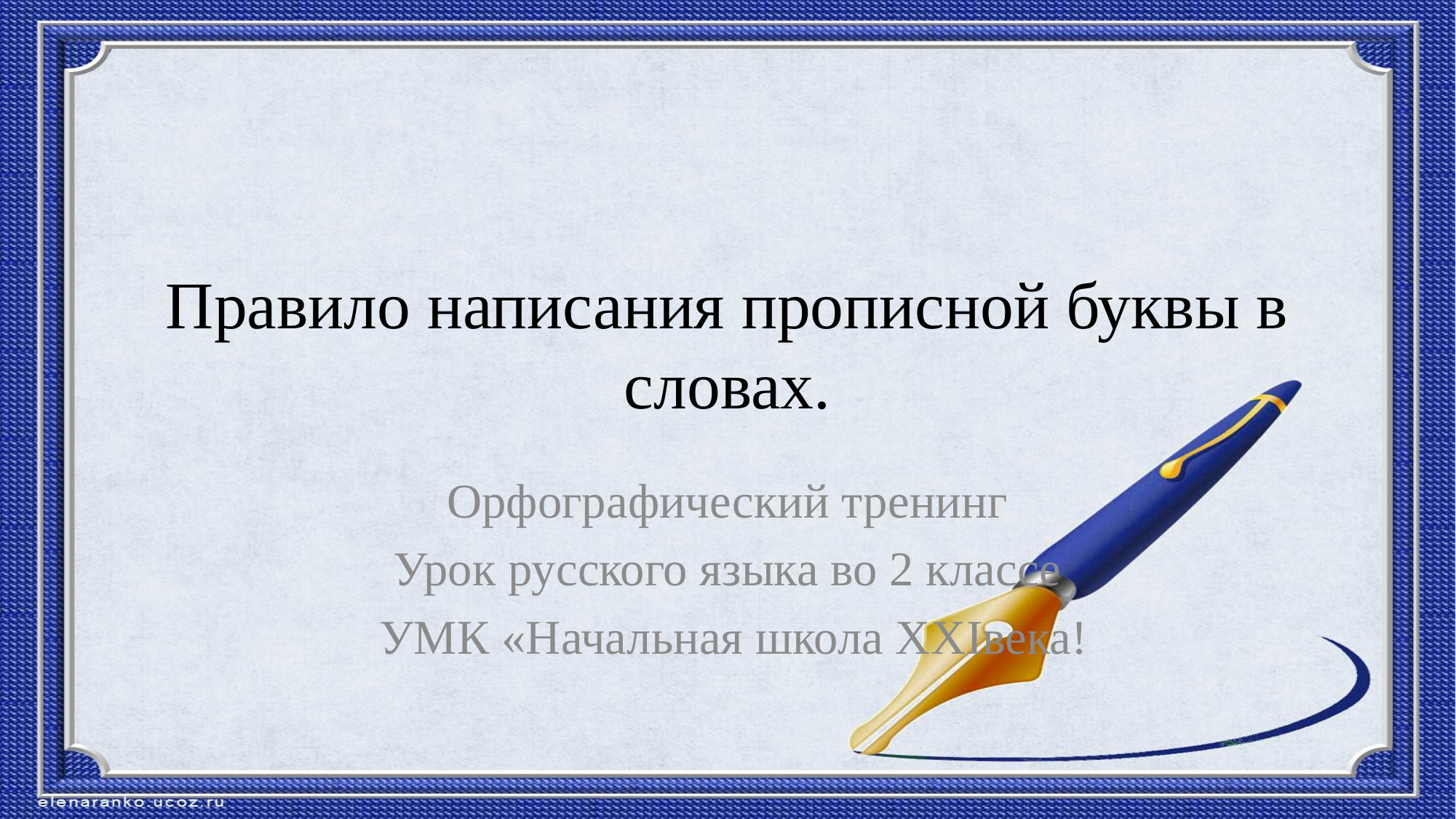

# Правило написания прописной буквы в словах.
Орфографический тренинг
Урок русского языка во 2 классе
 УМК «Начальная школа ХХIвека!